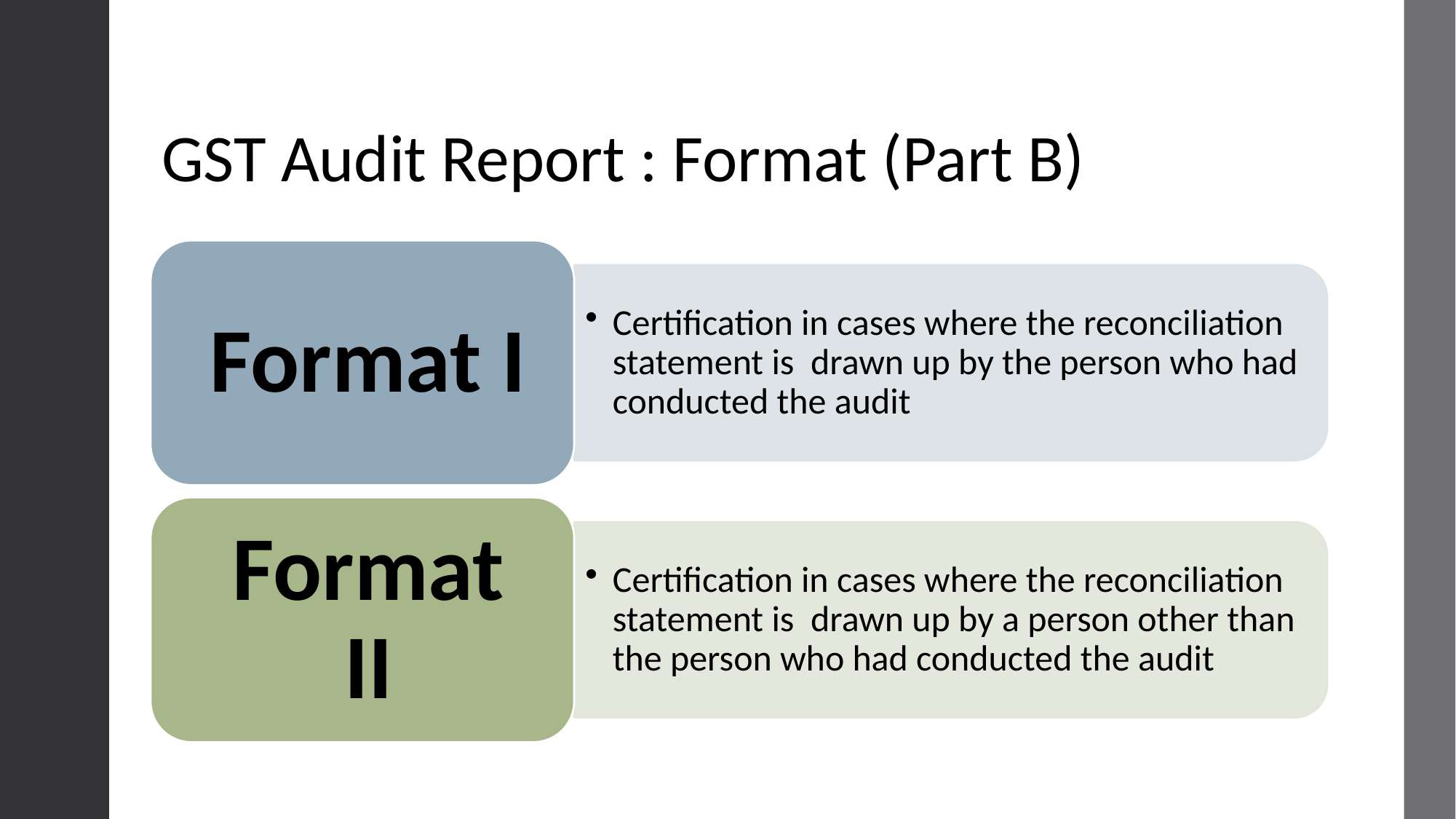

# GST Audit Report : Format (Part B)
Certification in cases where the reconciliation statement is  drawn up by the person who had conducted the audit
Format I
Certification in cases where the reconciliation statement is  drawn up by a person other than the person who had conducted the audit
Format II
CA DHARA GANDHI